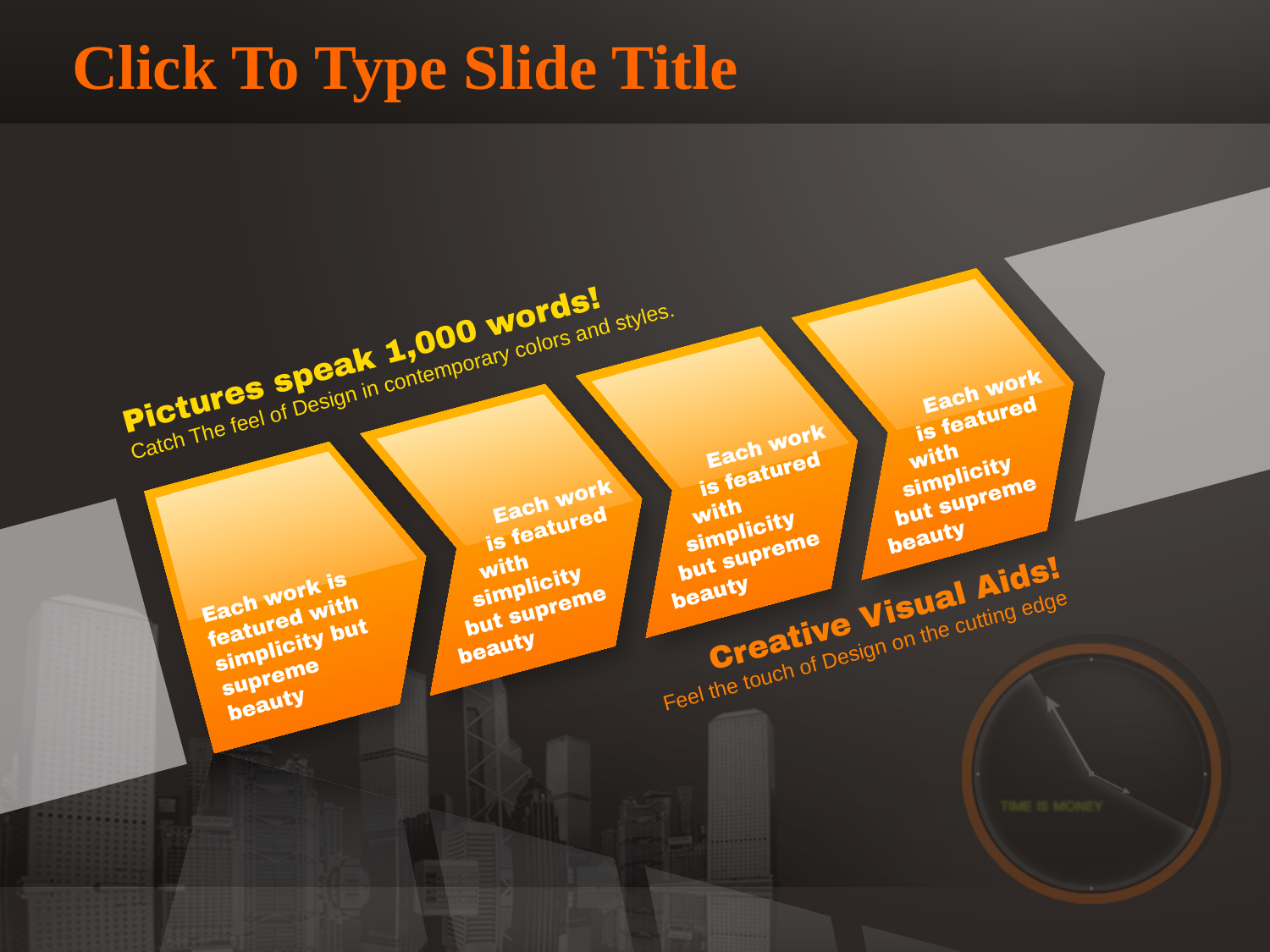

# Click To Type Slide Title

          Each work
        is featured
      with
    simplicity
  but supreme
beauty
Pictures speak 1,000 words!
Catch The feel of Design in contemporary colors and styles.

          Each work
        is featured
      with
    simplicity
  but supreme
beauty

          Each work
        is featured
      with
    simplicity
  but supreme
beauty

Each work is
featured with
simplicity but
supreme
beauty

Creative Visual Aids!
Feel the touch of Design on the cutting edge